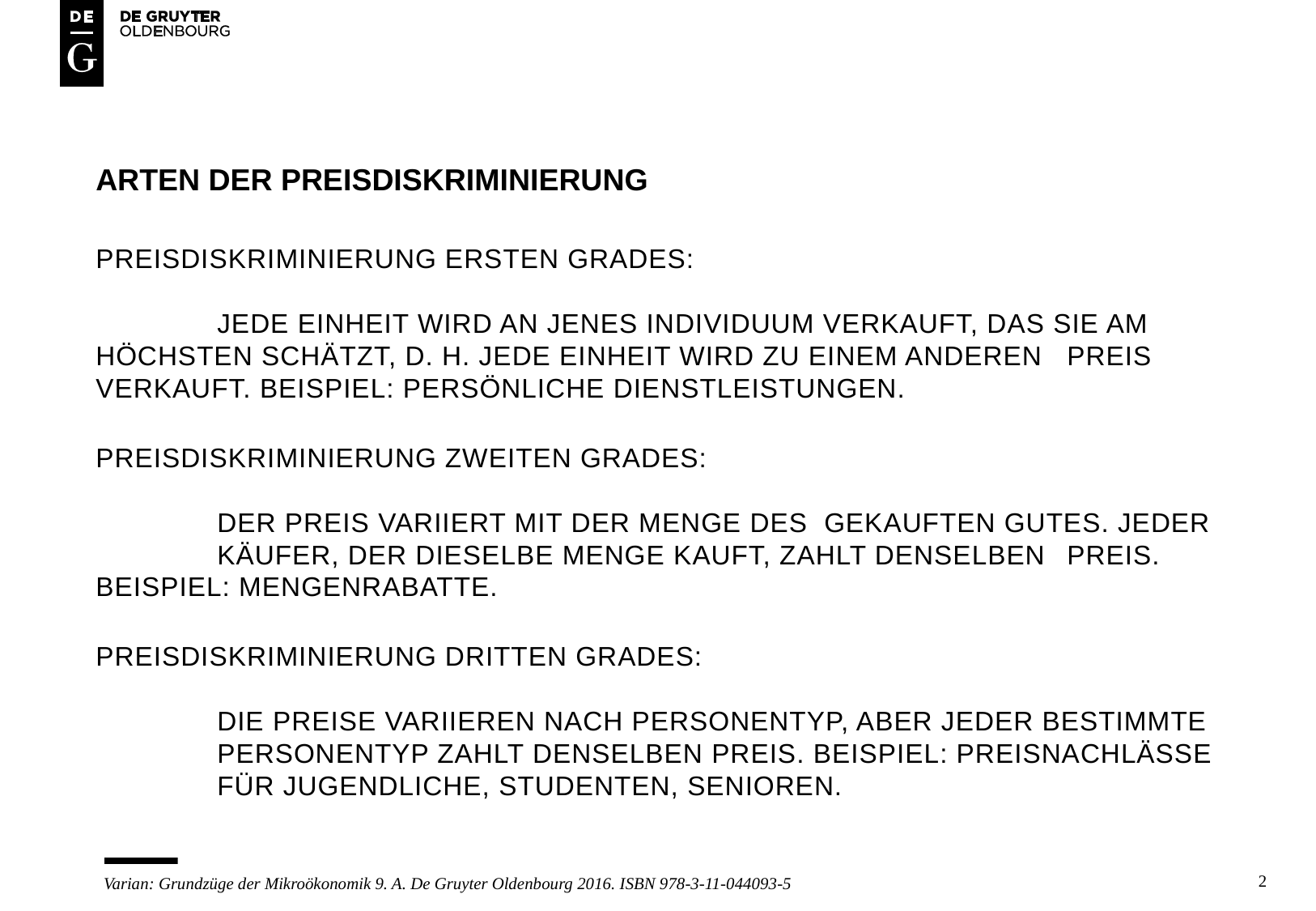

# Arten der preisdiskriminierung
Preisdiskriminierung ersten Grades:
	jede einheit wird an jenes individuum verkauft, das sie am 	höchsten schätzt, d. h. jede einheit wird zu einem anderen 	preis verkauft. beispiel: persönliche dienstleistungen.
Preisdiskriminierung zweiten grades:
	der preis variiert mit der menge des 	gekauften gutes. Jeder 	käufer, der dieselbe menge kauft, zahlt denselben 	preis. Beispiel: mengeNrabatte.
Preisdiskriminierung dritten grades:
	die preise variieren nach personentyp, aber jeder bestimmte 	personentyp zahlt denselben preis. Beispiel: preisnachlässe 	für jugendliche, studenten, senioren.

2
Varian: Grundzüge der Mikroökonomik 9. A. De Gruyter Oldenbourg 2016. ISBN 978-3-11-044093-5